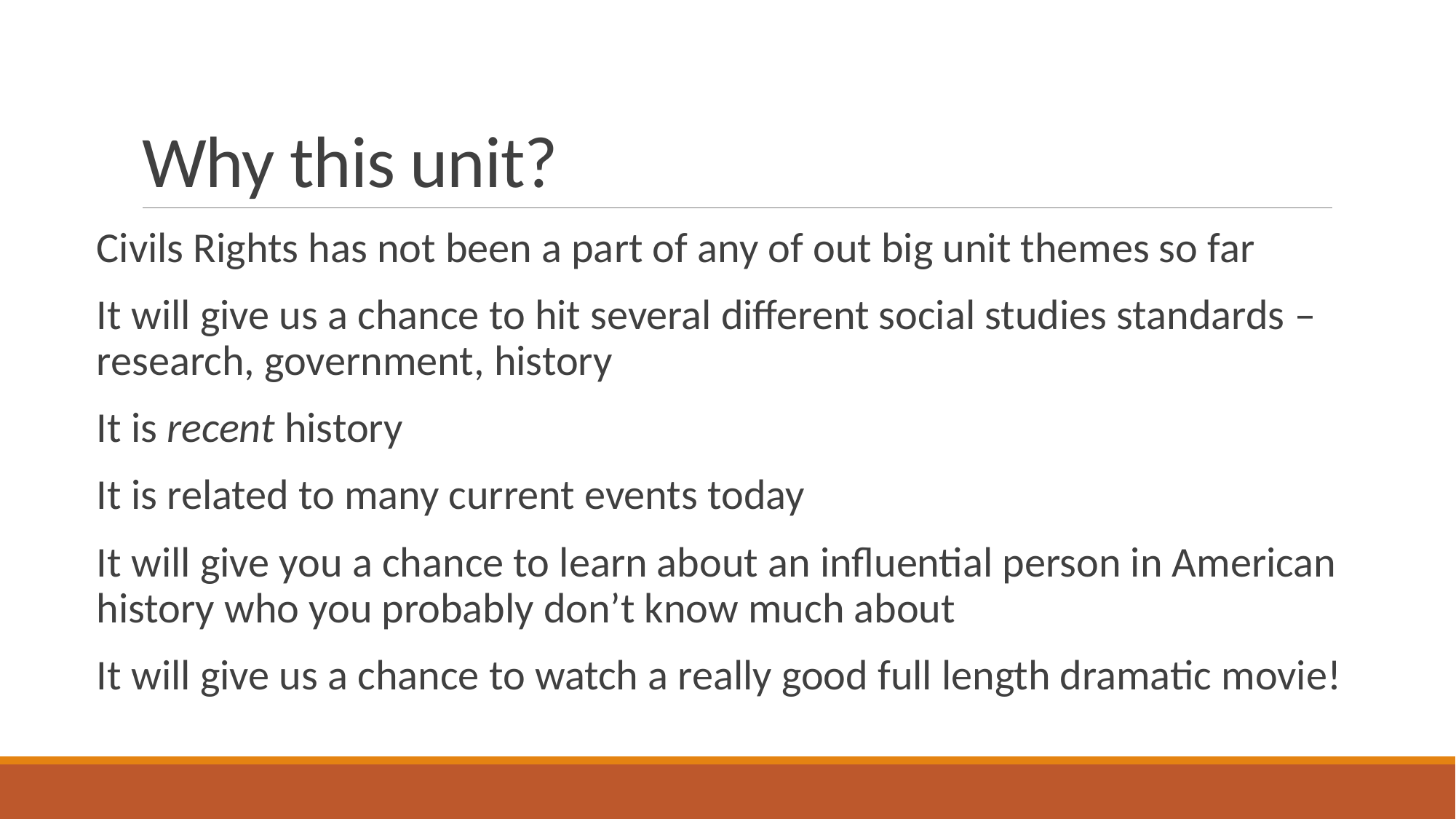

# Why this unit?
Civils Rights has not been a part of any of out big unit themes so far
It will give us a chance to hit several different social studies standards – research, government, history
It is recent history
It is related to many current events today
It will give you a chance to learn about an influential person in American history who you probably don’t know much about
It will give us a chance to watch a really good full length dramatic movie!